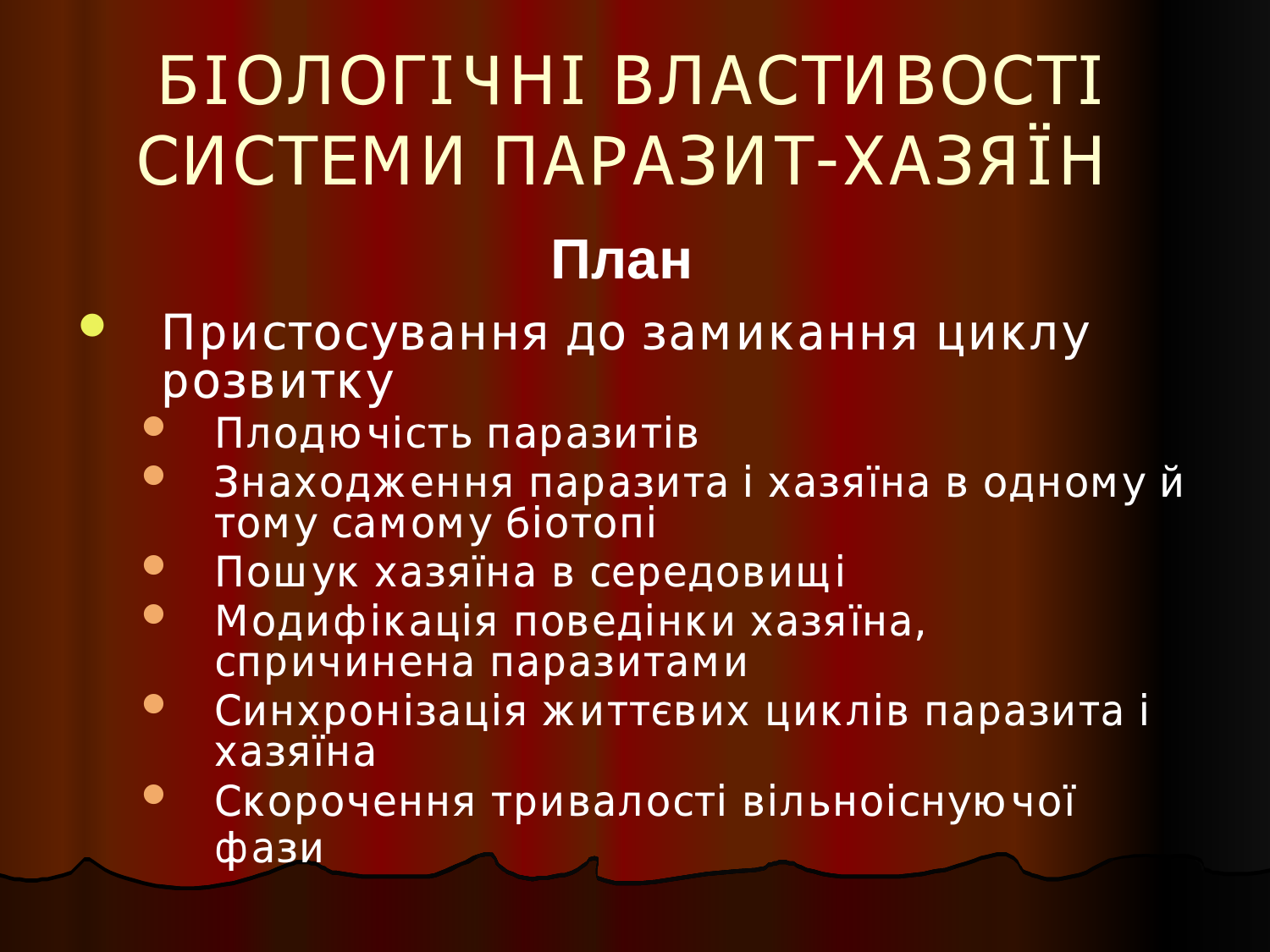

# БІОЛОГІЧНІ ВЛАСТИВОСТІ СИСТЕМИ ПАРАЗИТ-ХАЗЯЇН
План
Пристосування до замикання циклу розвитку
Плодючість паразитів
Знаходження паразита і хазяїна в одному й тому самому біотопі
Пошук хазяїна в середовищі
Модифікація поведінки хазяїна, спричинена паразитами
Синхронізація життєвих циклів паразита і хазяїна
Скорочення тривалості вільноіснуючої фази